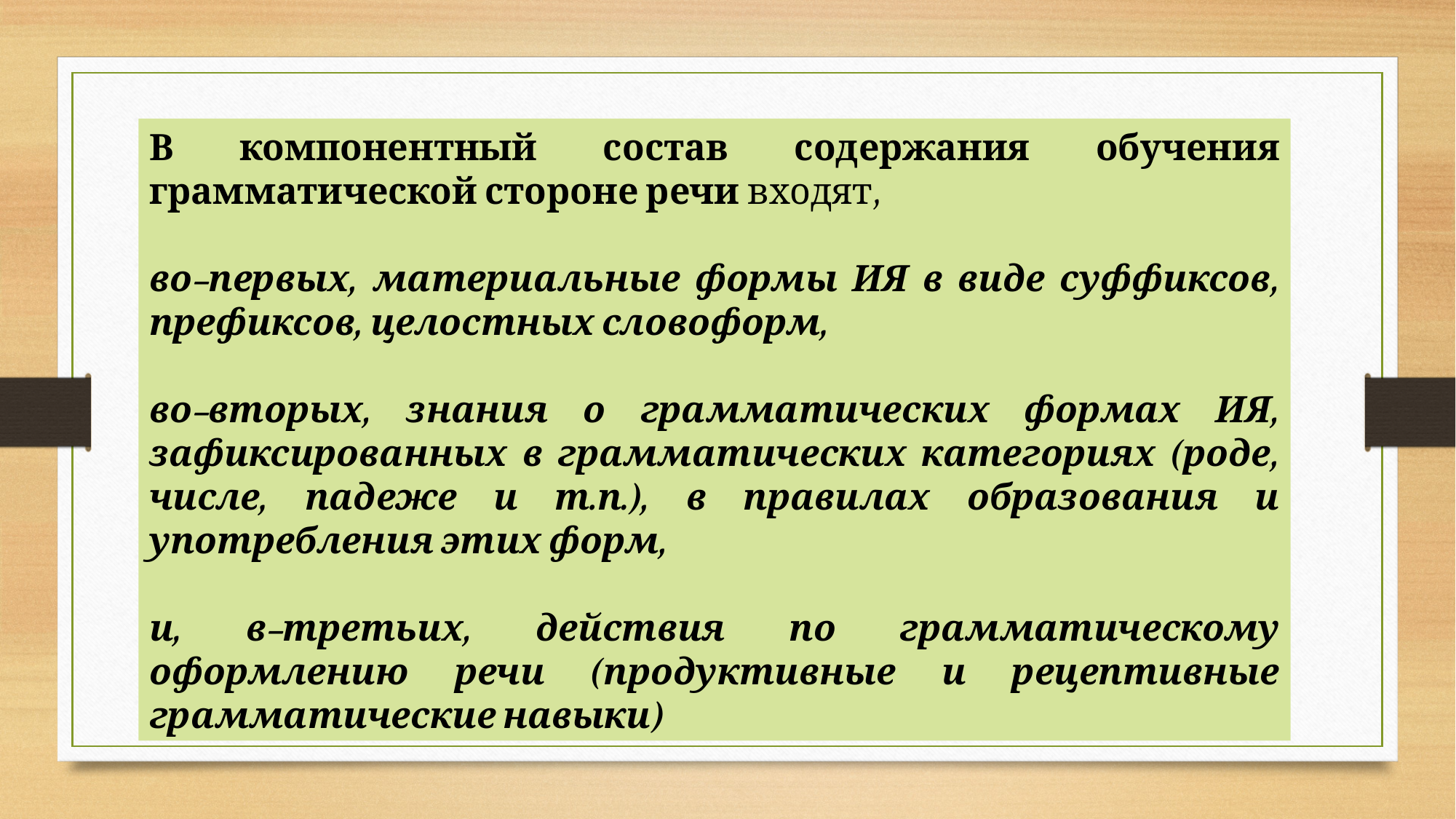

В компонентный состав содержания обучения грамматической стороне речи входят,

во–первых, материальные формы ИЯ в виде суффиксов, префиксов, целостных словоформ,

во–вторых, знания о грамматических формах ИЯ, зафиксированных в грамматических категориях (роде, числе, падеже и т.п.), в правилах образования и употребления этих форм,

и, в–третьих, действия по грамматическому оформлению речи (продуктивные и рецептивные грамматические навыки)